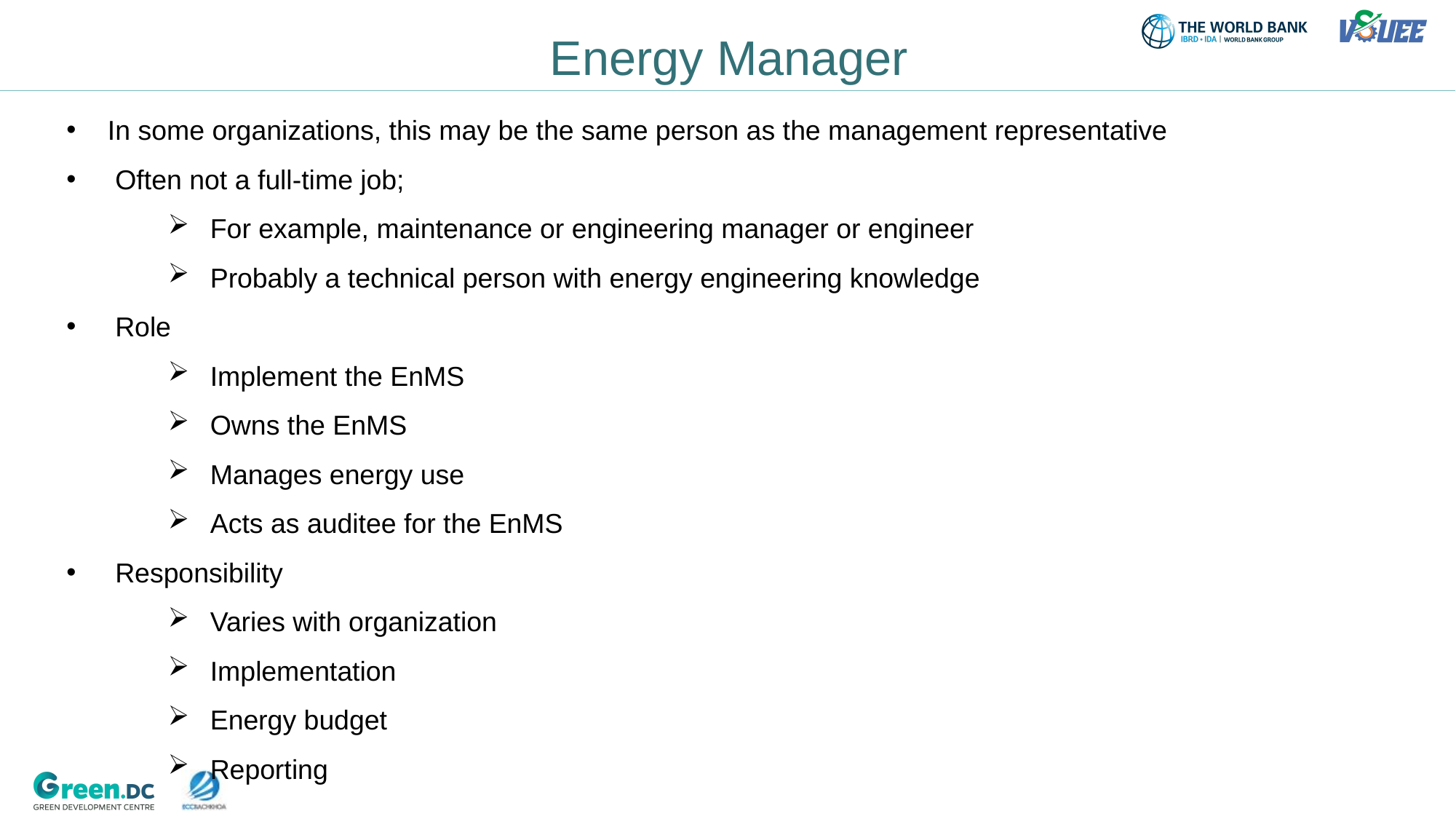

Energy Manager
In some organizations, this may be the same person as the management representative
 Often not a full-time job;
 For example, maintenance or engineering manager or engineer
 Probably a technical person with energy engineering knowledge
 Role
 Implement the EnMS
 Owns the EnMS
 Manages energy use
 Acts as auditee for the EnMS
 Responsibility
 Varies with organization
 Implementation
 Energy budget
 Reporting